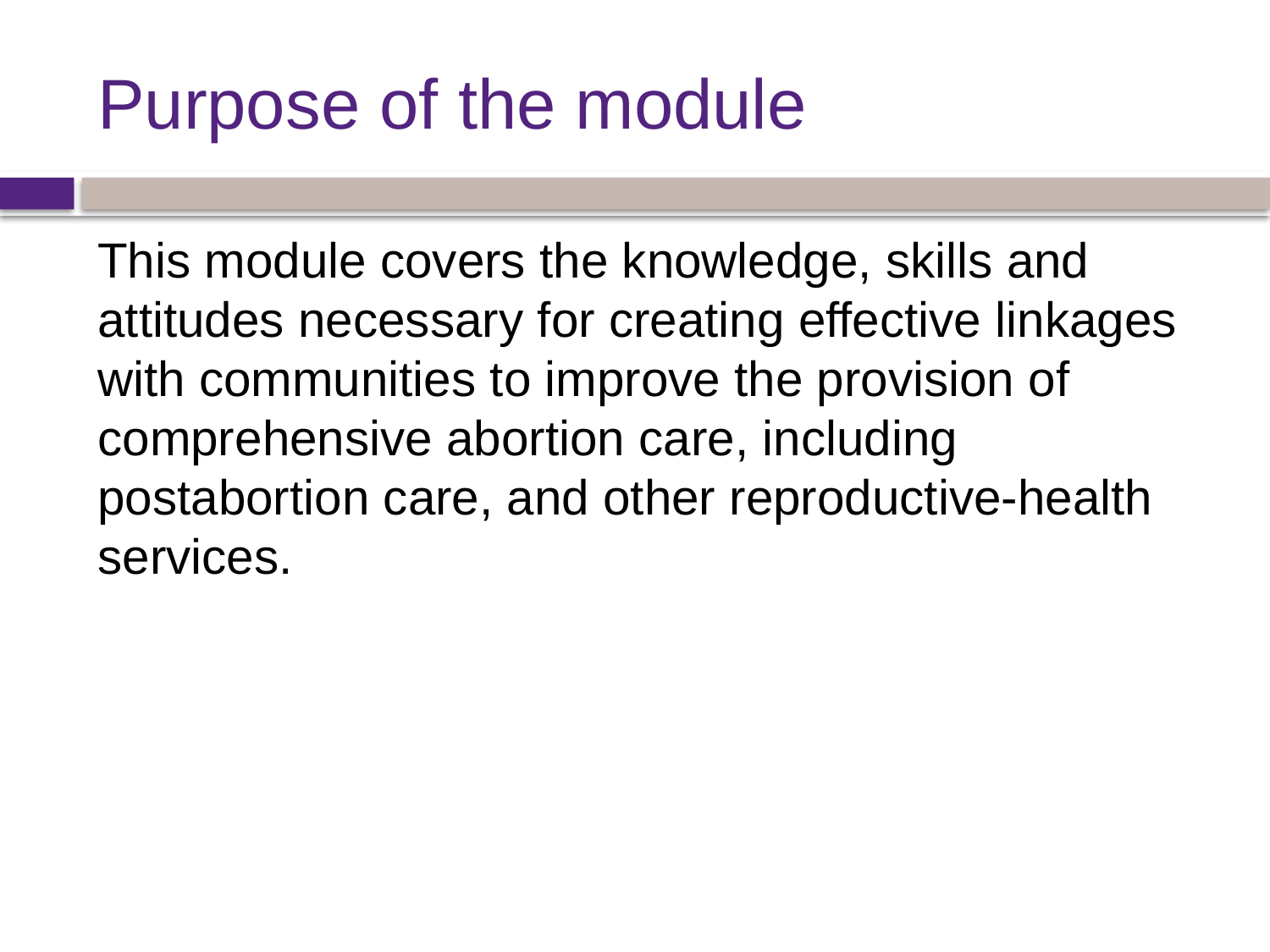

# Purpose of the module
This module covers the knowledge, skills and attitudes necessary for creating effective linkages with communities to improve the provision of comprehensive abortion care, including postabortion care, and other reproductive-health services.